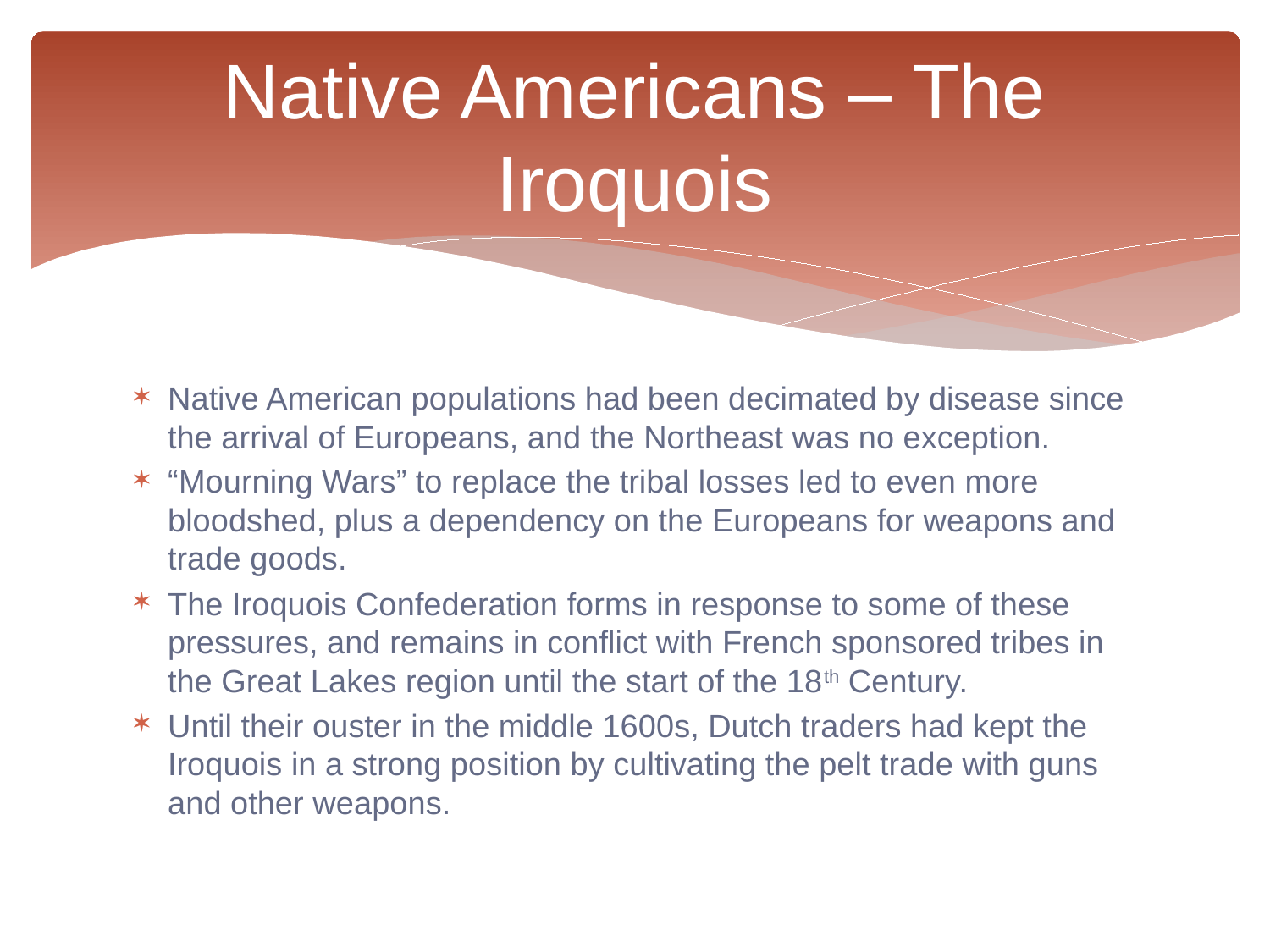

# Native Americans – The Iroquois
Native American populations had been decimated by disease since the arrival of Europeans, and the Northeast was no exception.
“Mourning Wars” to replace the tribal losses led to even more bloodshed, plus a dependency on the Europeans for weapons and trade goods.
The Iroquois Confederation forms in response to some of these pressures, and remains in conflict with French sponsored tribes in the Great Lakes region until the start of the 18th Century.
Until their ouster in the middle 1600s, Dutch traders had kept the Iroquois in a strong position by cultivating the pelt trade with guns and other weapons.